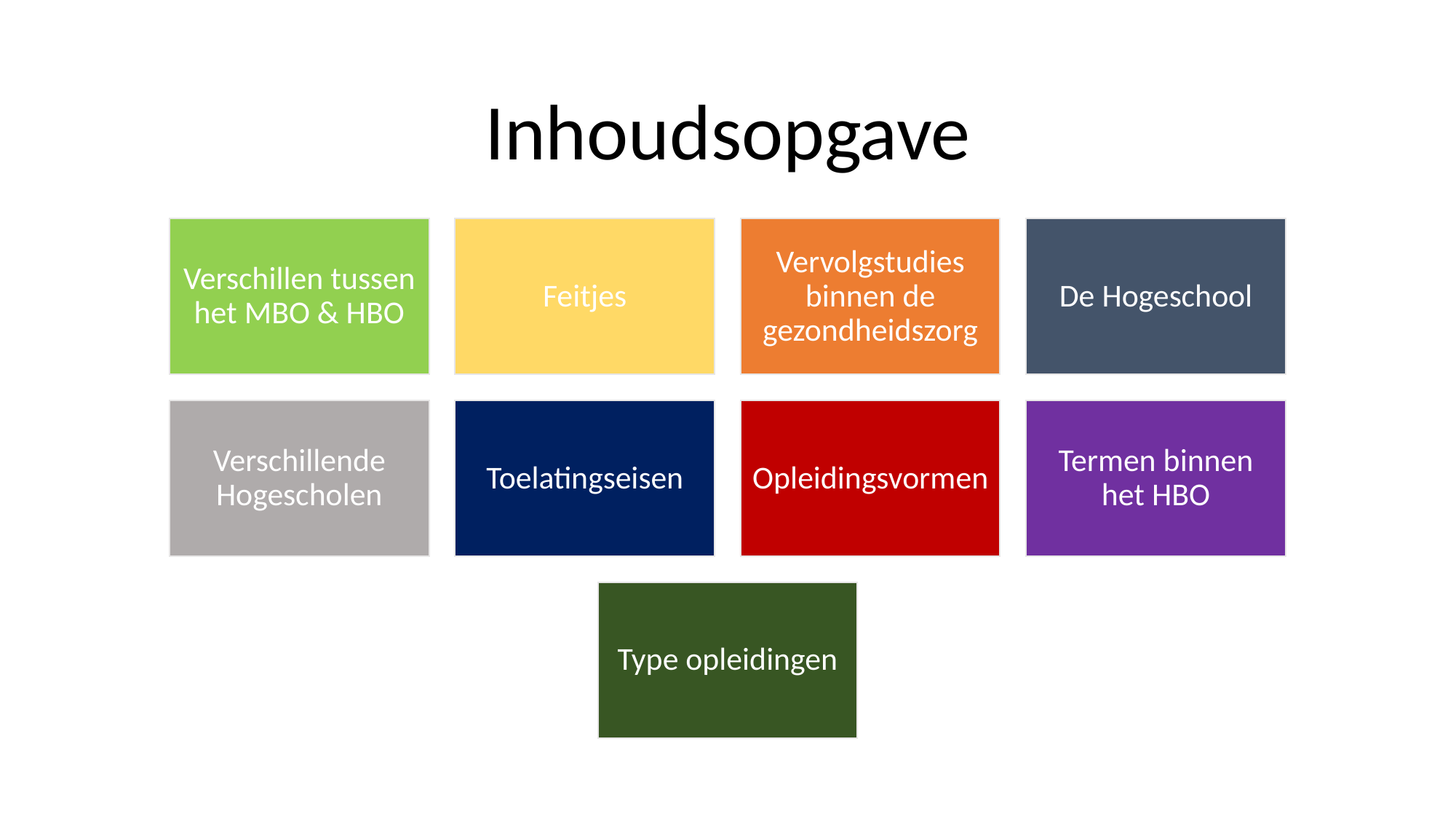

# Inhoudsopgave
Verschillen tussen het MBO & HBO
Feitjes
Vervolgstudies binnen de gezondheidszorg
De Hogeschool
Verschillende Hogescholen
Toelatingseisen
Opleidingsvormen
Termen binnen het HBO
Type opleidingen